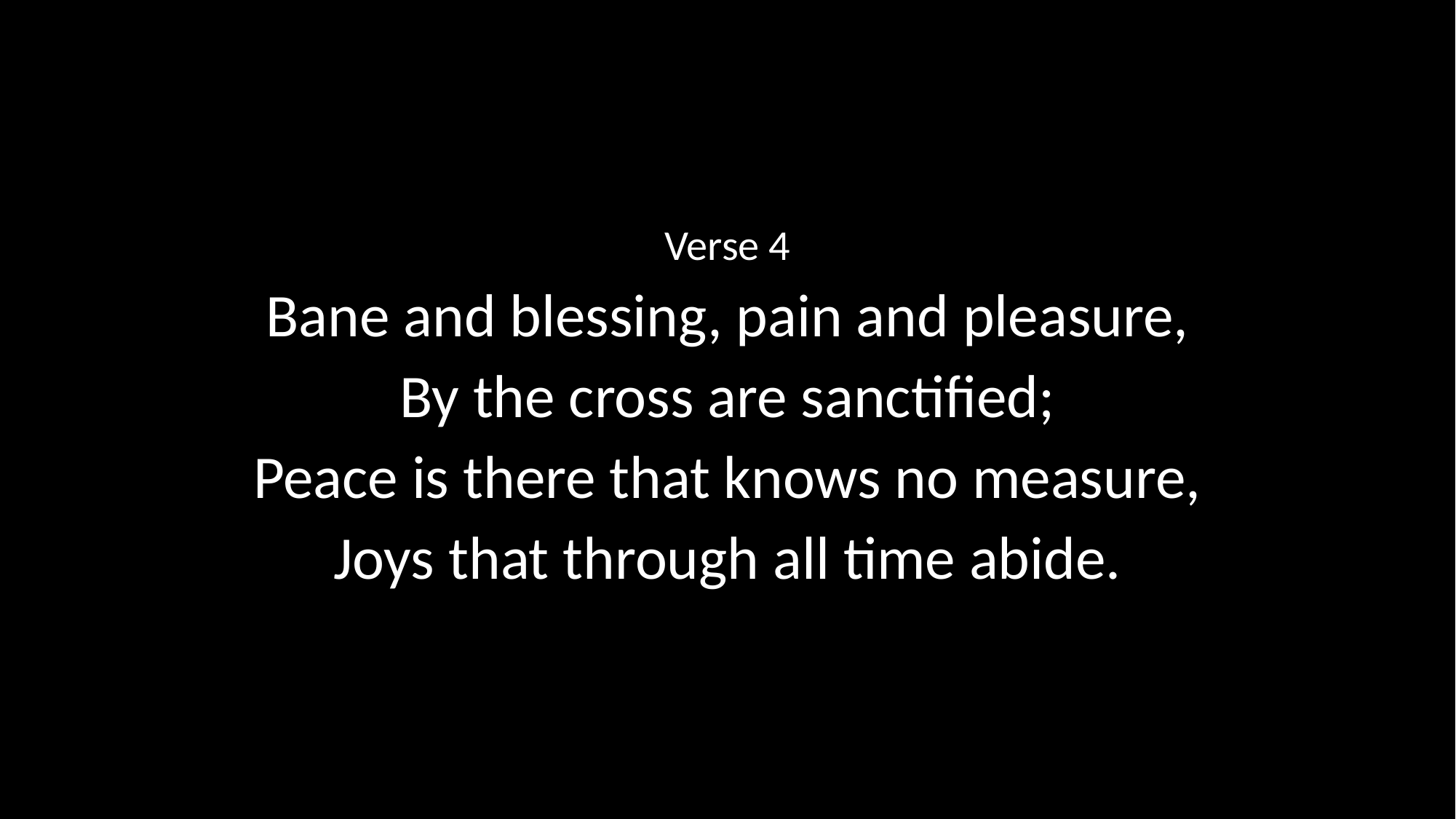

Verse 4
Bane and blessing, pain and pleasure,
By the cross are sanctified;
Peace is there that knows no measure,
Joys that through all time abide.